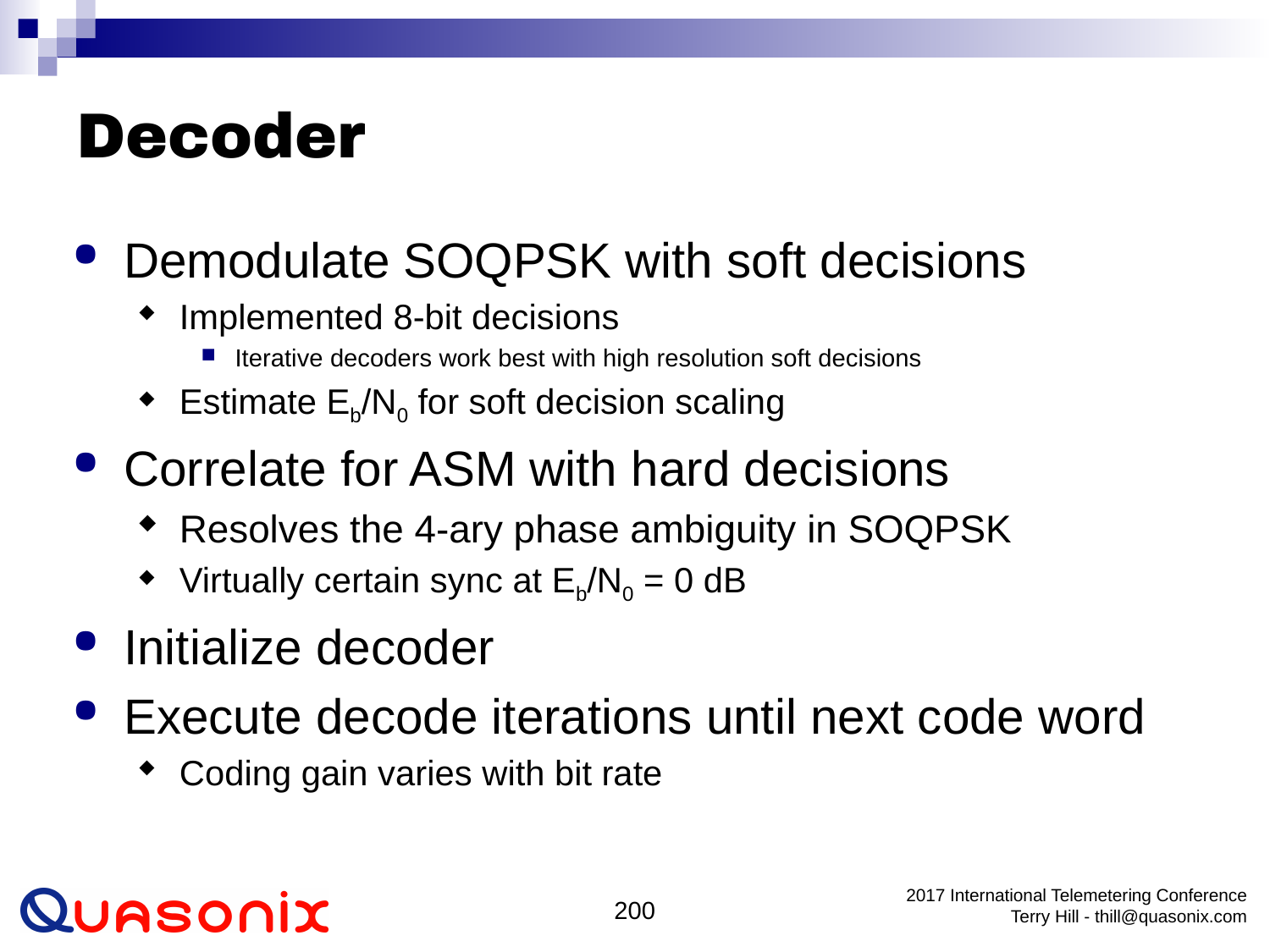

# Decoder
Demodulate SOQPSK with soft decisions
Implemented 8-bit decisions
Iterative decoders work best with high resolution soft decisions
Estimate Eb/N0 for soft decision scaling
Correlate for ASM with hard decisions
Resolves the 4-ary phase ambiguity in SOQPSK
Virtually certain sync at Eb/N0 = 0 dB
Initialize decoder
Execute decode iterations until next code word
Coding gain varies with bit rate